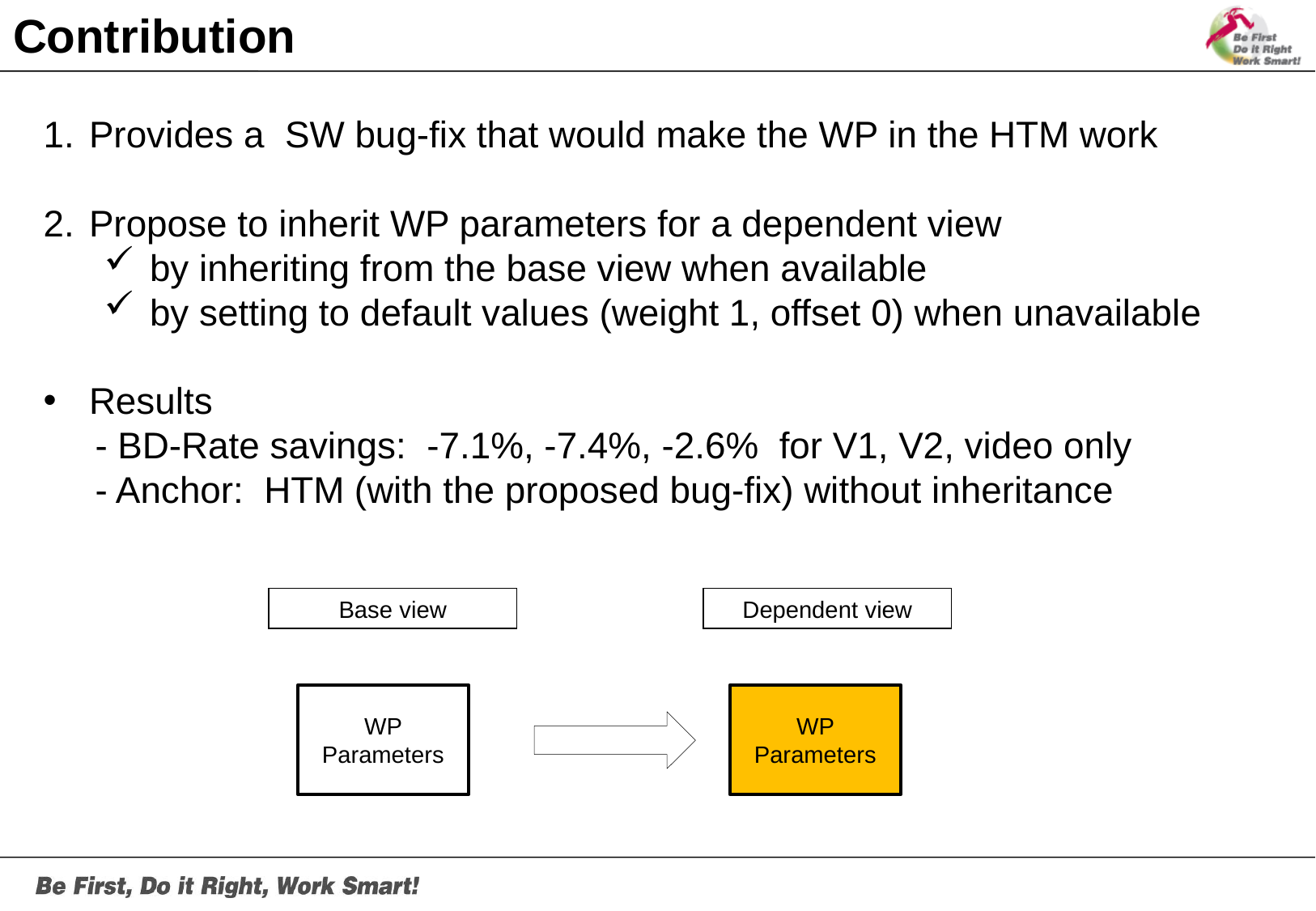

Contribution
Provides a  SW bug-fix that would make the WP in the HTM work

Propose to inherit WP parameters for a dependent view
by inheriting from the base view when available
by setting to default values (weight 1, offset 0) when unavailable

Results
     - BD-Rate savings:  -7.1%, -7.4%, -2.6%  for V1, V2, video only
     - Anchor:  HTM (with the proposed bug-fix) without inheritance

Base view
Dependent view

WP Parameters
WP Parameters